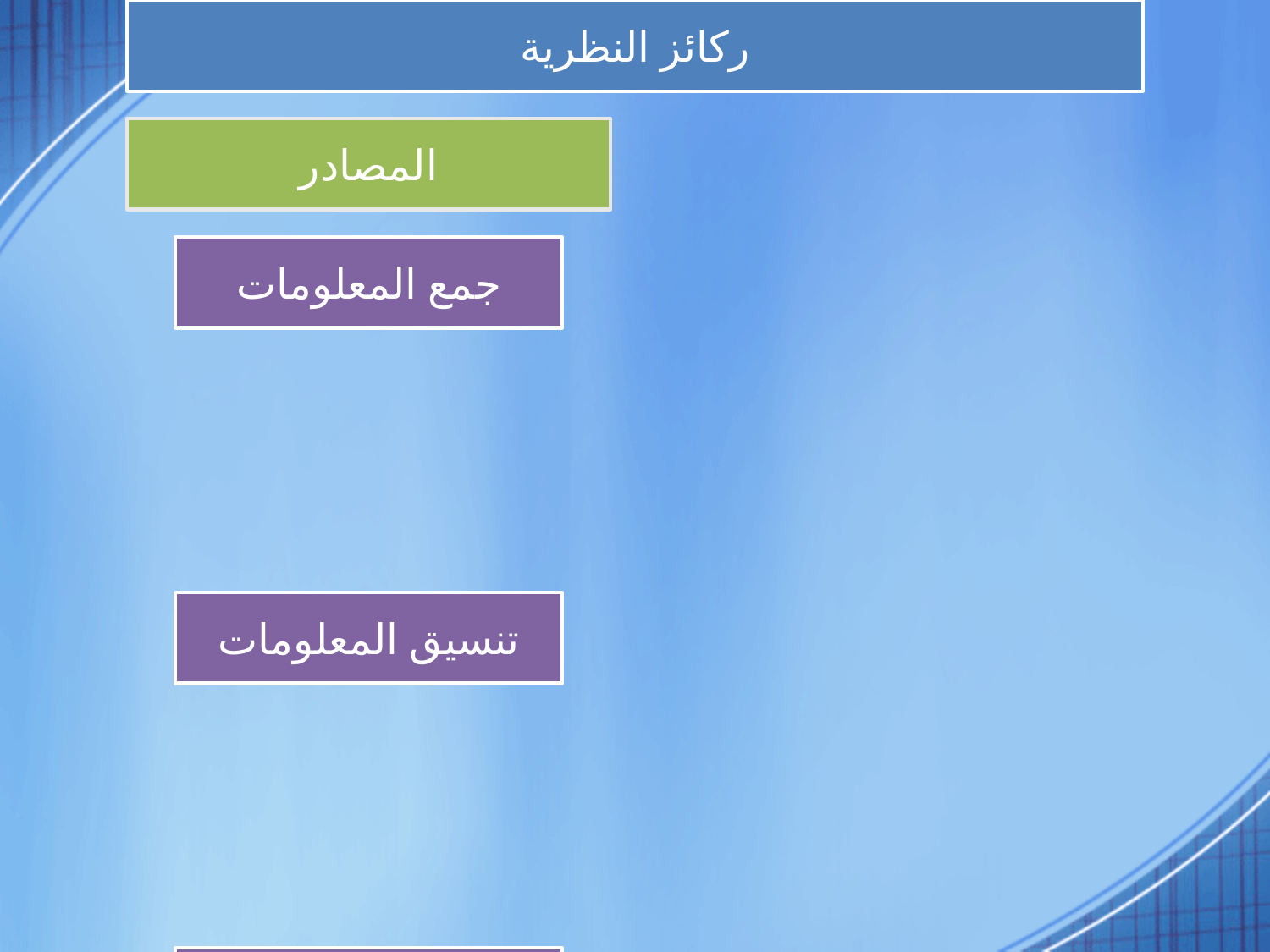

ركائز النظرية
المصادر
جمع المعلومات
تنسيق المعلومات